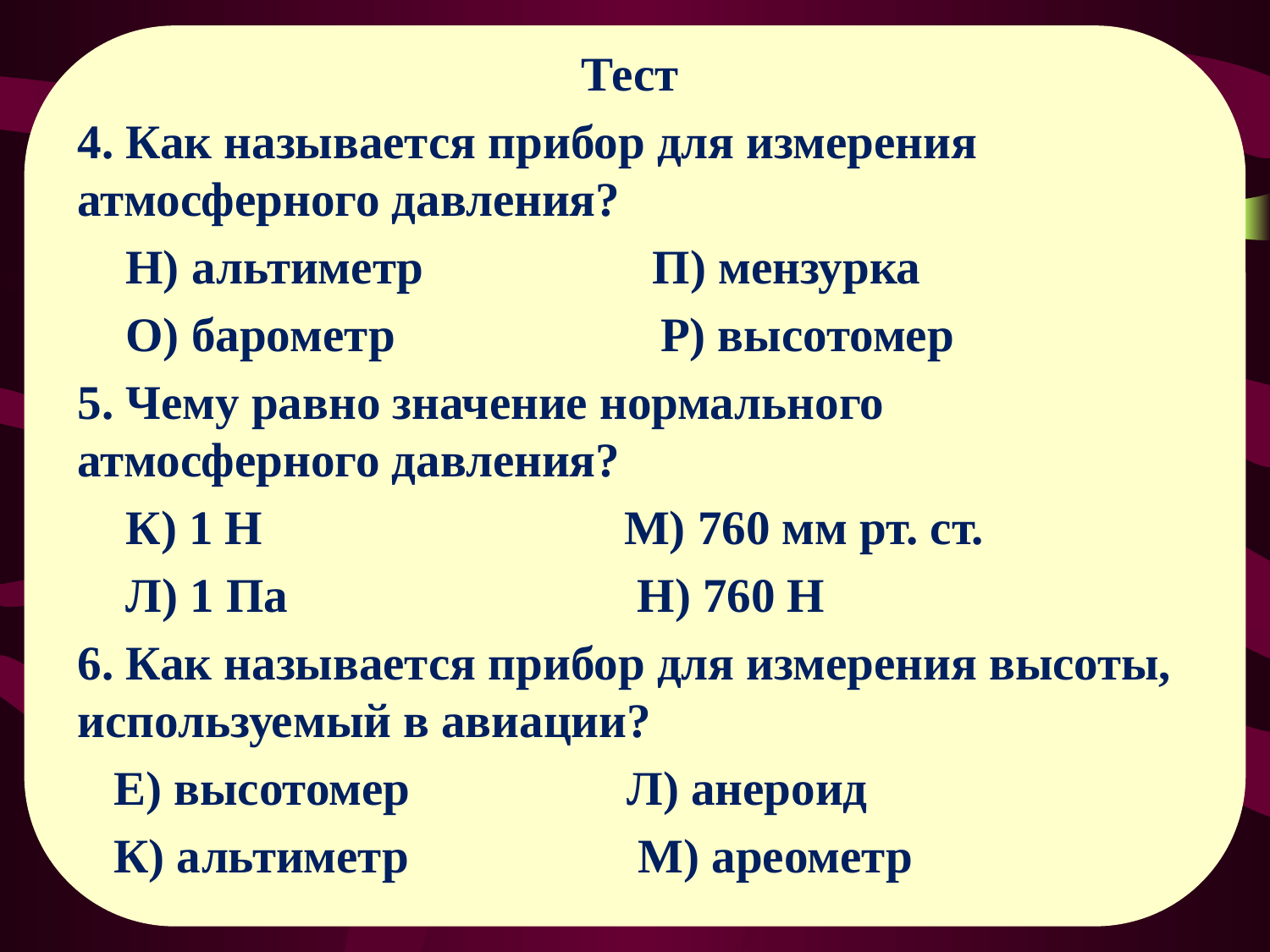

Тест
4. Как называется прибор для измерения атмосферного давления?
    Н) альтиметр                   П) мензурка
    О) барометр                      Р) высотомер
5. Чему равно значение нормального атмосферного давления?
    К) 1 Н                              М) 760 мм рт. ст.
    Л) 1 Па                             Н) 760 Н
6. Как называется прибор для измерения высоты, используемый в авиации?
   Е) высотомер                  Л) анероид
   К) альтиметр                   М) ареометр